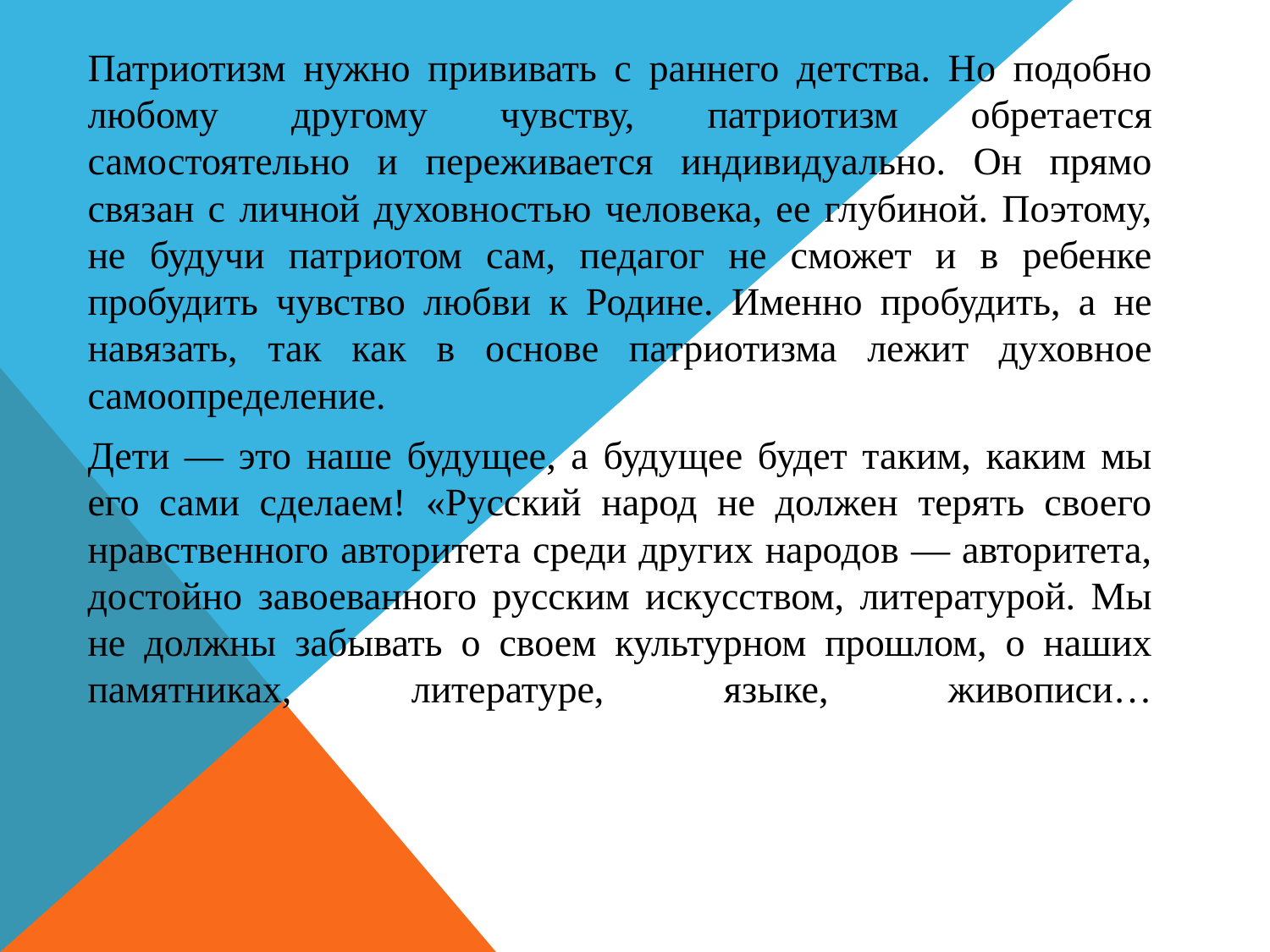

Патриотизм нужно прививать с раннего детства. Но подобно любому другому чувству, патриотизм обретается самостоятельно и переживается индивидуально. Он прямо связан с личной духовностью человека, ее глубиной. Поэтому, не будучи патриотом сам, педагог не сможет и в ребенке пробудить чувство любви к Родине. Именно пробудить, а не навязать, так как в основе патриотизма лежит духовное самоопределение.
Дети — это наше будущее, а будущее будет таким, каким мы его сами сделаем! «Русский народ не должен терять своего нравственного авторитета среди других народов — авторитета, достойно завоеванного русским искусством, литературой. Мы не должны забывать о своем культурном прошлом, о наших памятниках, литературе, языке, живописи…